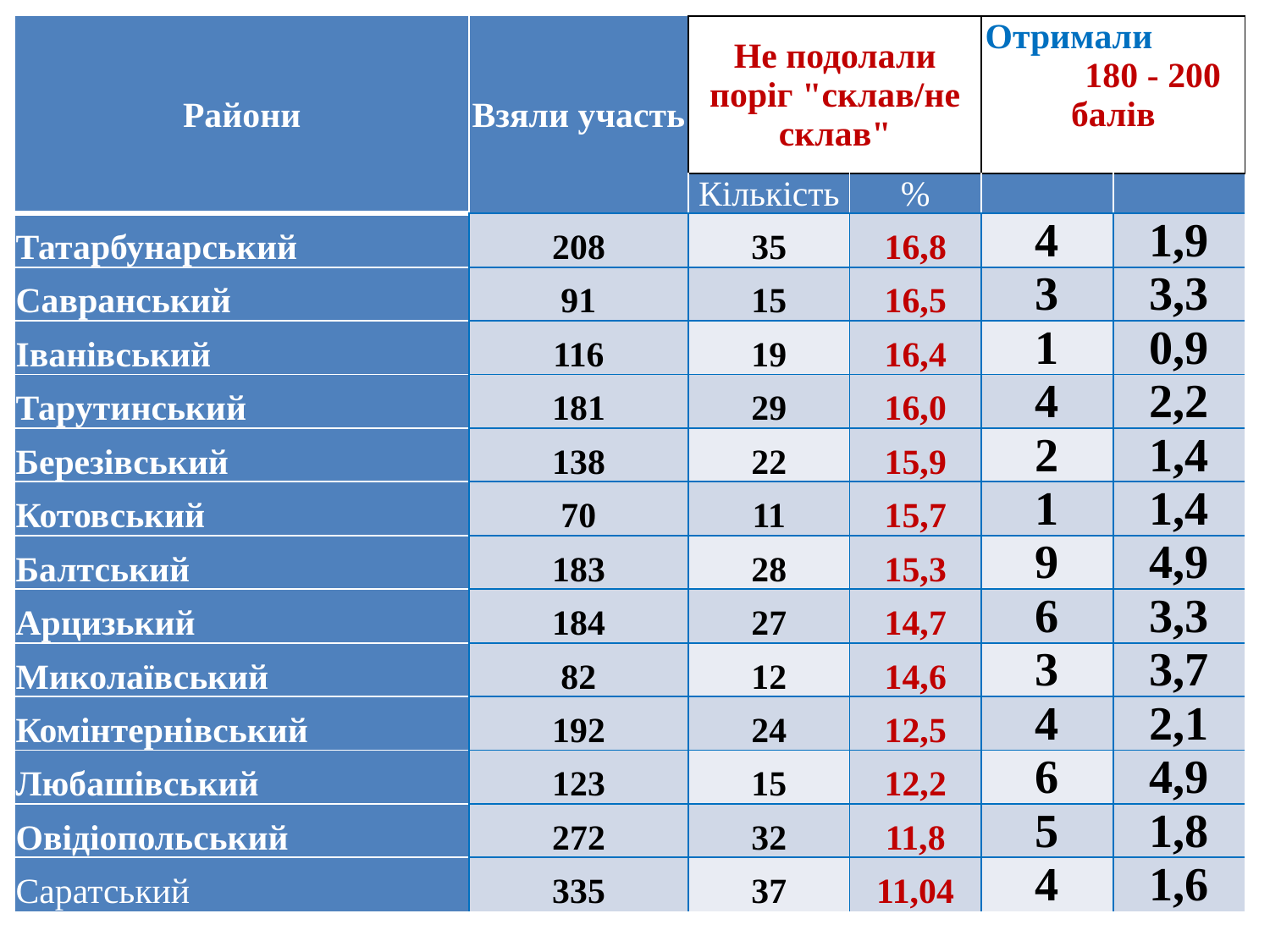

| Райони | Взяли участь | Не подолали поріг "склав/не склав" |  | Отримали 180 - 200 балів |  |
| --- | --- | --- | --- | --- | --- |
|  |  | Кількість | % |  |  |
| Татарбунарський | 208 | 35 | 16,8 | 4 | 1,9 |
| Савранський | 91 | 15 | 16,5 | 3 | 3,3 |
| Іванівський | 116 | 19 | 16,4 | 1 | 0,9 |
| Тарутинський | 181 | 29 | 16,0 | 4 | 2,2 |
| Березівський | 138 | 22 | 15,9 | 2 | 1,4 |
| Котовський | 70 | 11 | 15,7 | 1 | 1,4 |
| Балтський | 183 | 28 | 15,3 | 9 | 4,9 |
| Арцизький | 184 | 27 | 14,7 | 6 | 3,3 |
| Миколаївський | 82 | 12 | 14,6 | 3 | 3,7 |
| Комінтернівський | 192 | 24 | 12,5 | 4 | 2,1 |
| Любашівський | 123 | 15 | 12,2 | 6 | 4,9 |
| Овідіопольський | 272 | 32 | 11,8 | 5 | 1,8 |
| Саратський | 335 | 37 | 11,04 | 4 | 1,6 |